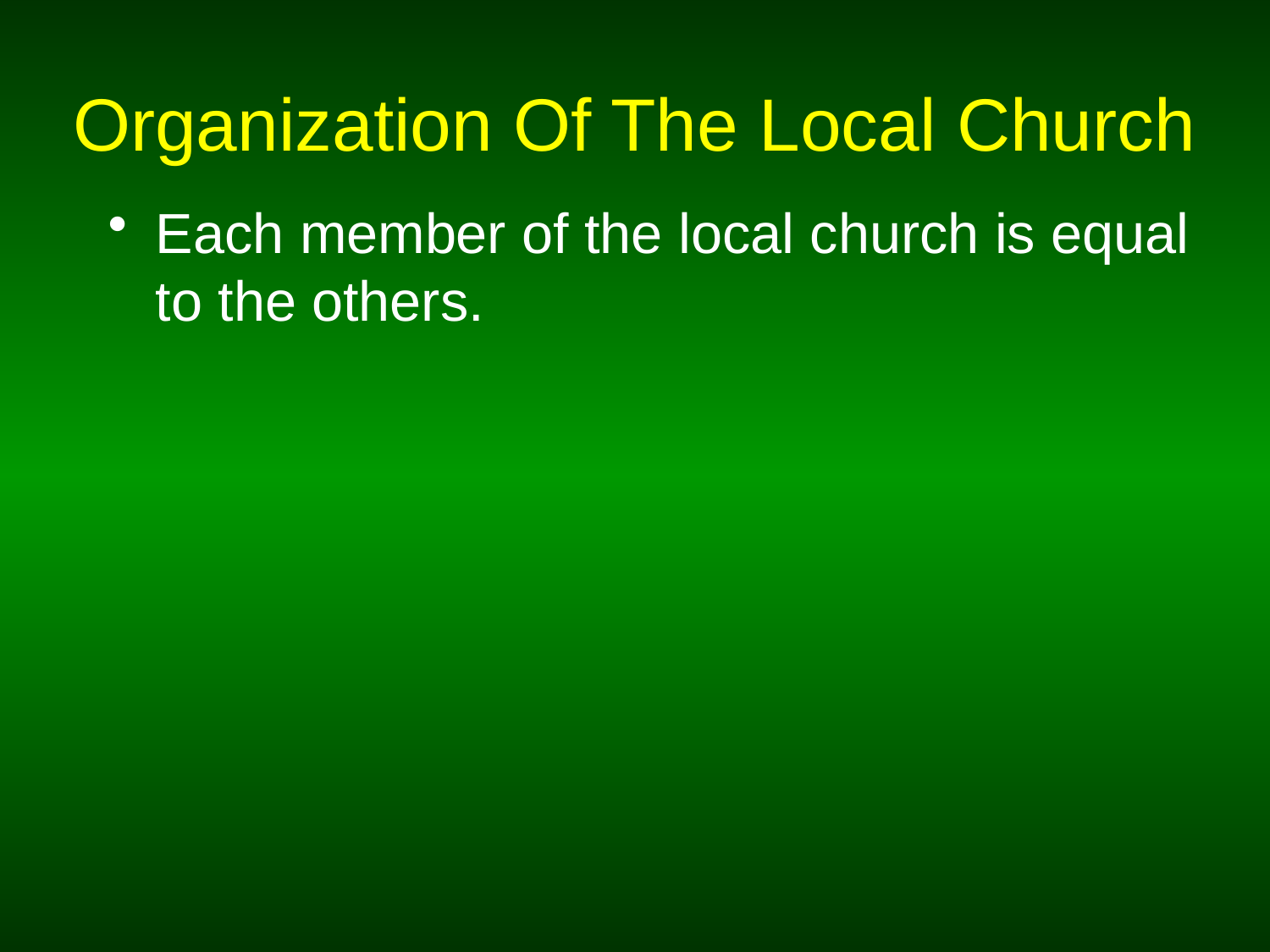

# Organization Of The Local Church
Each member of the local church is equal to the others.